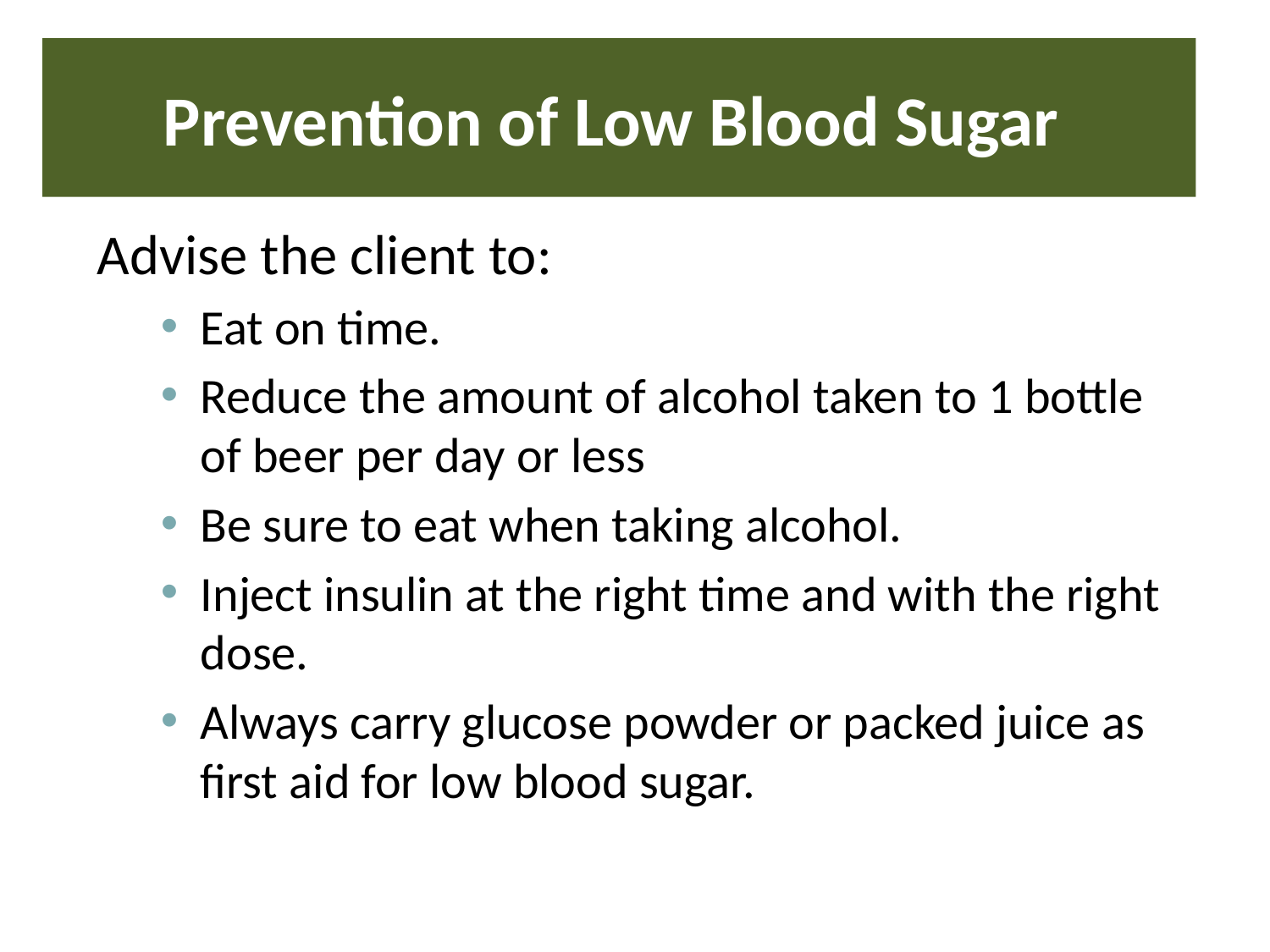

# Prevention of Low Blood Sugar
Advise the client to:
Eat on time.
Reduce the amount of alcohol taken to 1 bottle of beer per day or less
Be sure to eat when taking alcohol.
Inject insulin at the right time and with the right dose.
Always carry glucose powder or packed juice as first aid for low blood sugar.